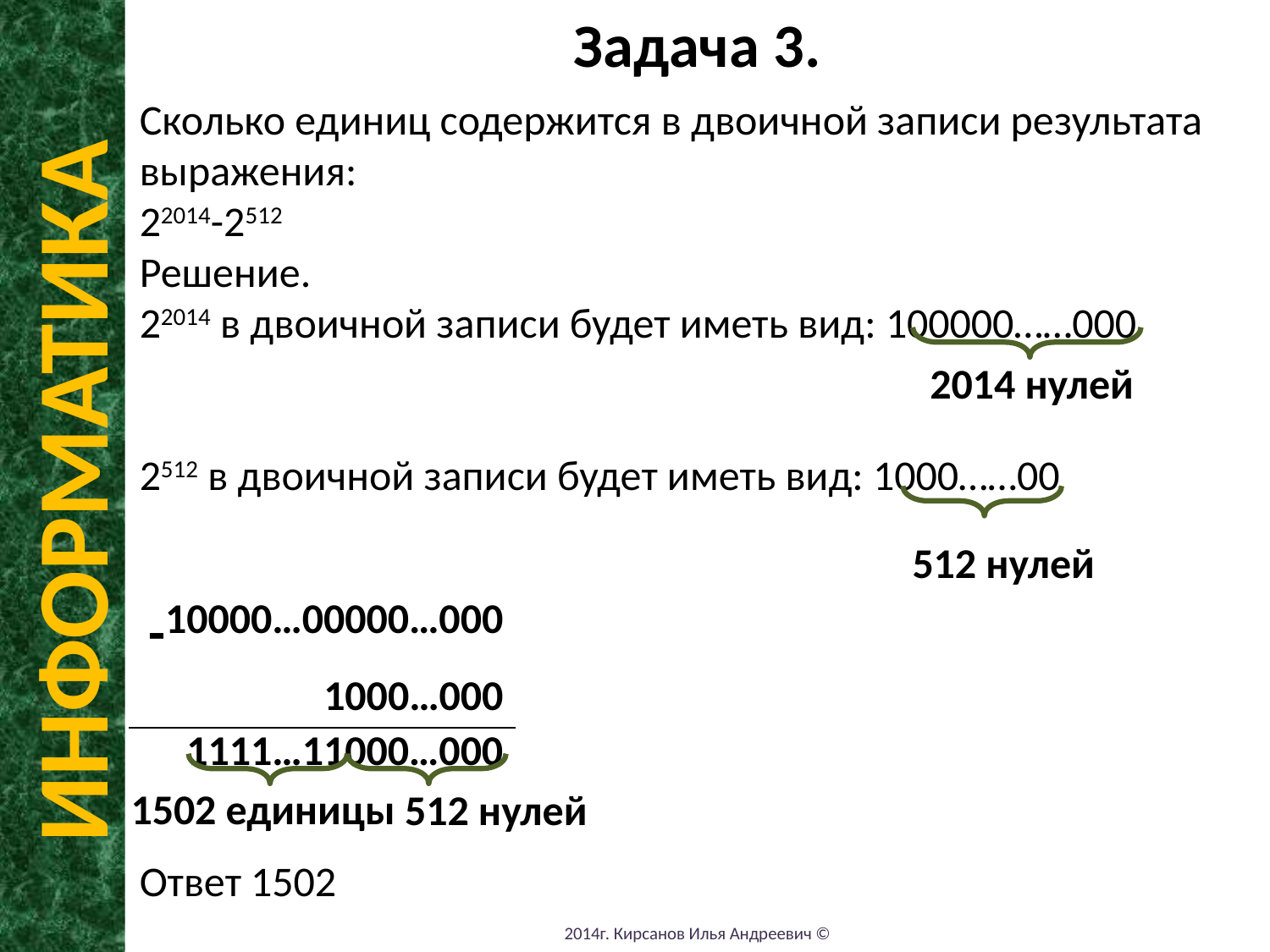

Задача 3.

Сколько единиц содержится в двоичной записи результата выражения:
22014-2512
Решение.
22014 в двоичной записи будет иметь вид: 100000……000

2512 в двоичной записи будет иметь вид: 1000……00

Ответ 1502

2014 нулей

ИНФОРМАТИКА
512 нулей
| -10000…00000…000 |
| --- |
| 1000…000 |
| 1111…11000…000 |

1502 единицы
512 нулей
2014г. Кирсанов Илья Андреевич ©